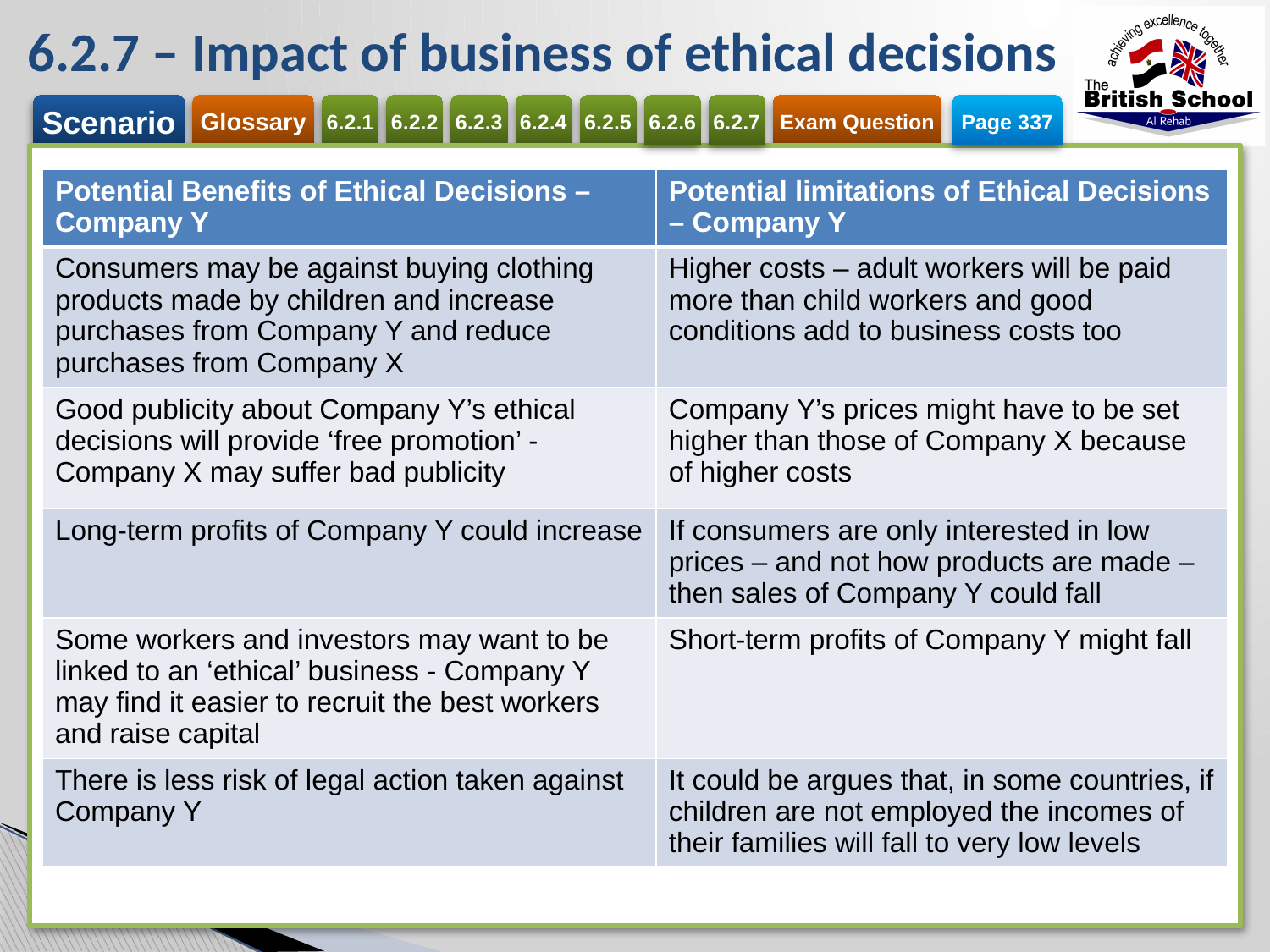

# 6.2.7 – Impact of business of ethical decisions
Page 337
| Potential Benefits of Ethical Decisions – Company Y | Potential limitations of Ethical Decisions – Company Y |
| --- | --- |
| Consumers may be against buying clothing products made by children and increase purchases from Company Y and reduce purchases from Company X | Higher costs – adult workers will be paid more than child workers and good conditions add to business costs too |
| Good publicity about Company Y’s ethical decisions will provide ‘free promotion’ - Company X may suffer bad publicity | Company Y’s prices might have to be set higher than those of Company X because of higher costs |
| Long-term profits of Company Y could increase | If consumers are only interested in low prices – and not how products are made – then sales of Company Y could fall |
| Some workers and investors may want to be linked to an ‘ethical’ business - Company Y may find it easier to recruit the best workers and raise capital | Short-term profits of Company Y might fall |
| There is less risk of legal action taken against Company Y | It could be argues that, in some countries, if children are not employed the incomes of their families will fall to very low levels |